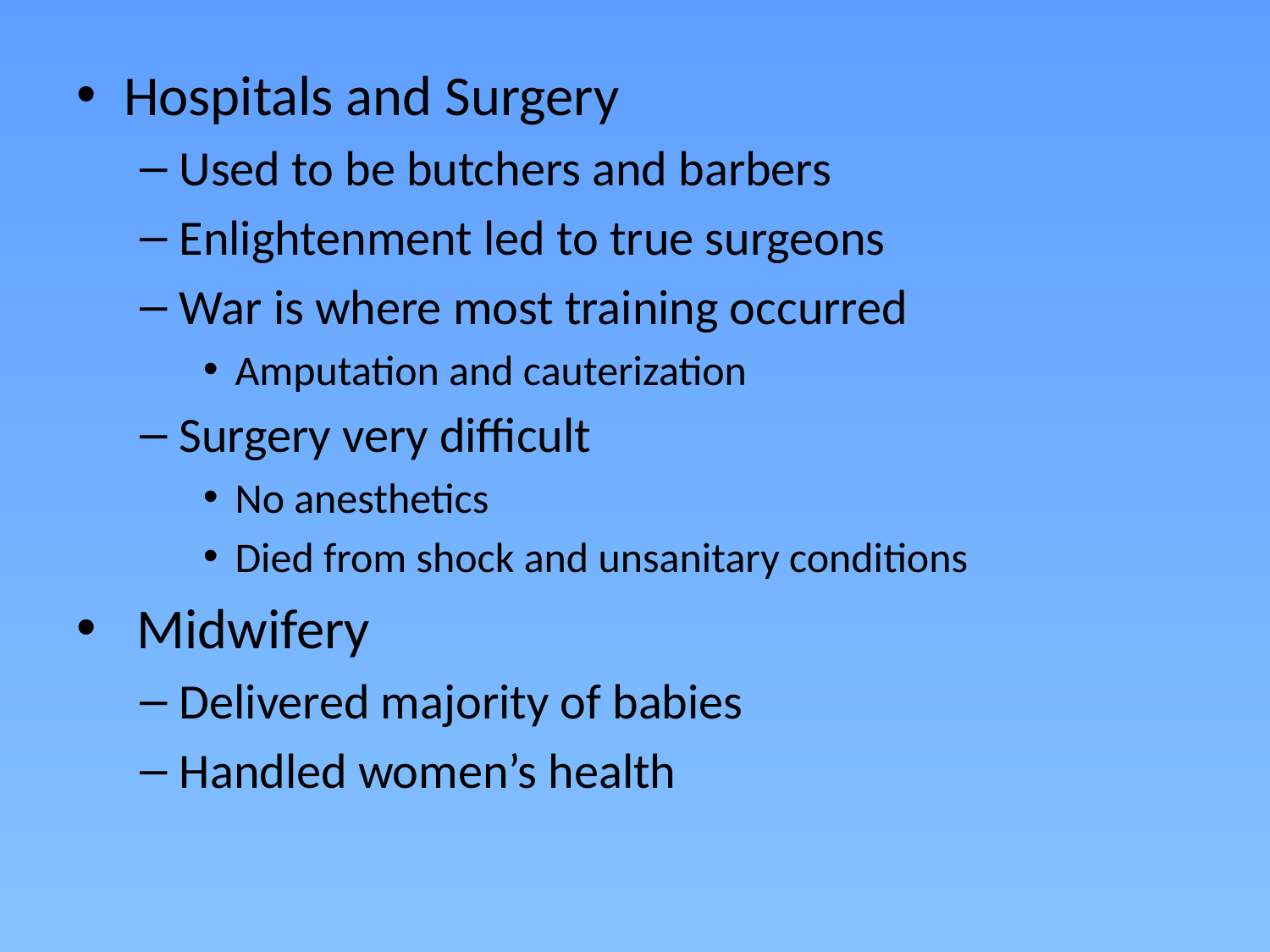

Hospitals and Surgery
Used to be butchers and barbers
Enlightenment led to true surgeons
War is where most training occurred
Amputation and cauterization
Surgery very difficult
No anesthetics
Died from shock and unsanitary conditions
 Midwifery
Delivered majority of babies
Handled women’s health